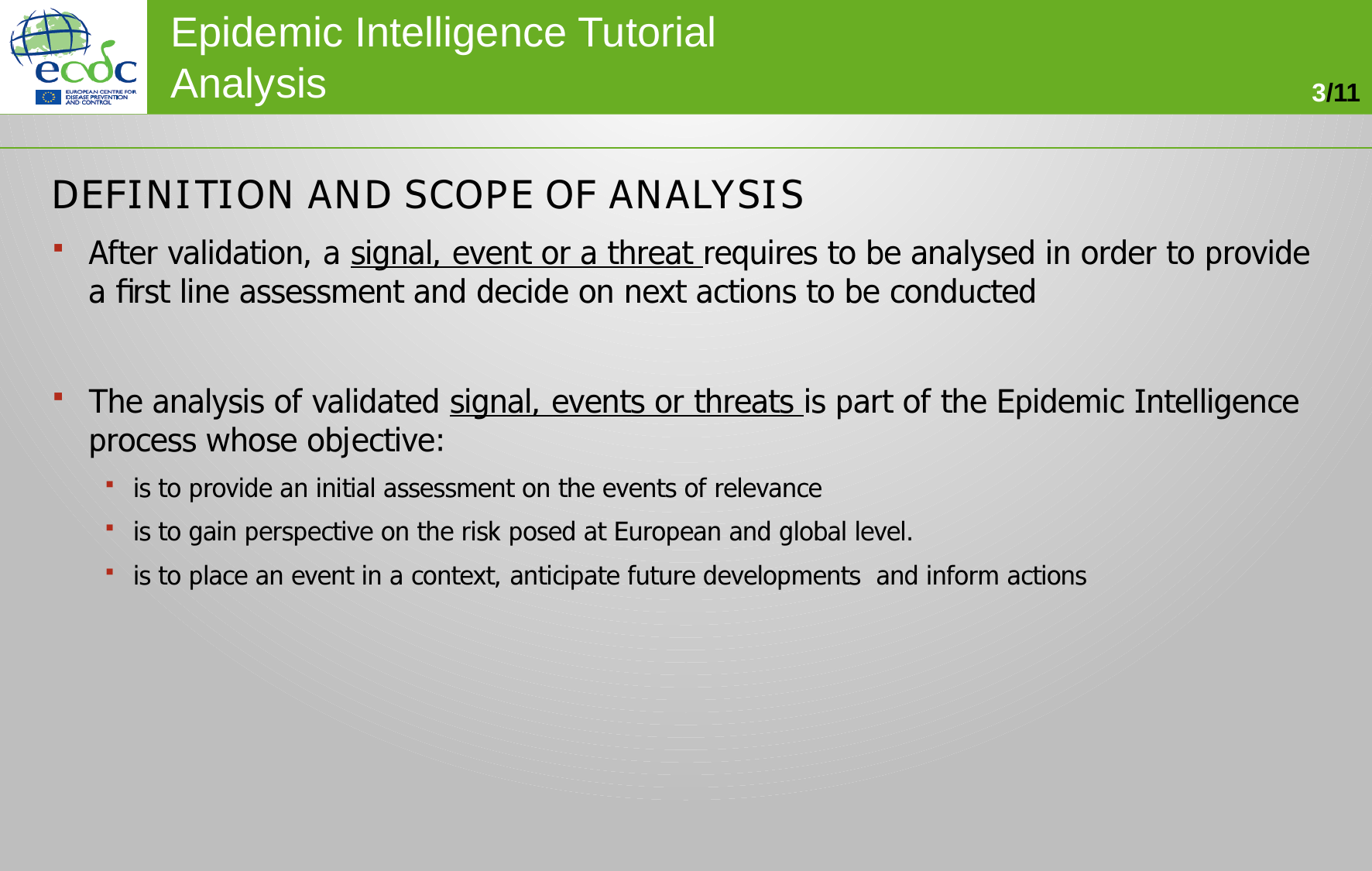

DEFINITION AND SCOPE OF ANALYSIS
After validation, a signal, event or a threat requires to be analysed in order to provide a first line assessment and decide on next actions to be conducted

The analysis of validated signal, events or threats is part of the Epidemic Intelligence process whose objective:
is to provide an initial assessment on the events of relevance
is to gain perspective on the risk posed at European and global level.
is to place an event in a context, anticipate future developments  and inform actions